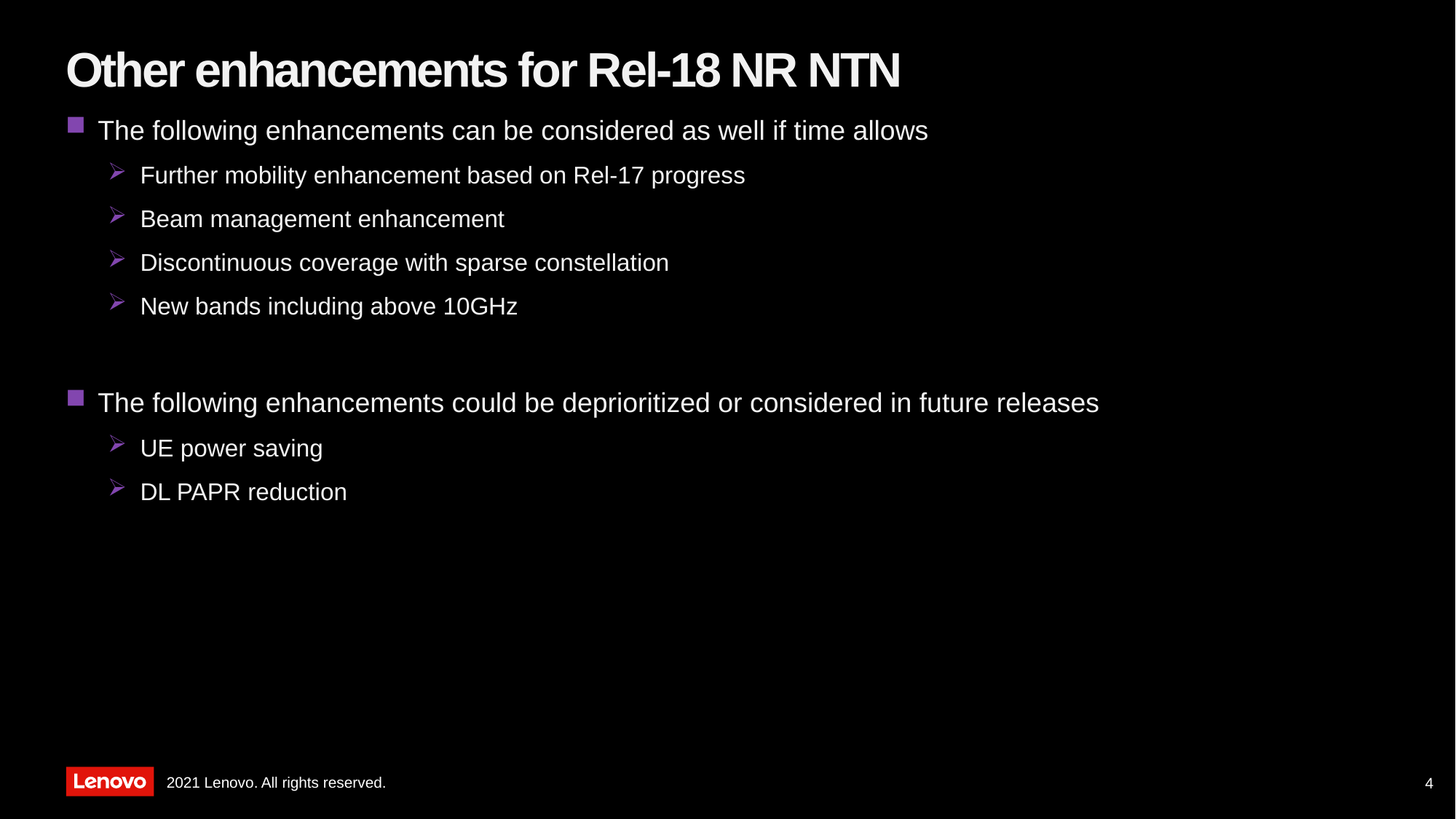

# Other enhancements for Rel-18 NR NTN
The following enhancements can be considered as well if time allows
Further mobility enhancement based on Rel-17 progress
Beam management enhancement
Discontinuous coverage with sparse constellation
New bands including above 10GHz

The following enhancements could be deprioritized or considered in future releases
UE power saving
DL PAPR reduction
4